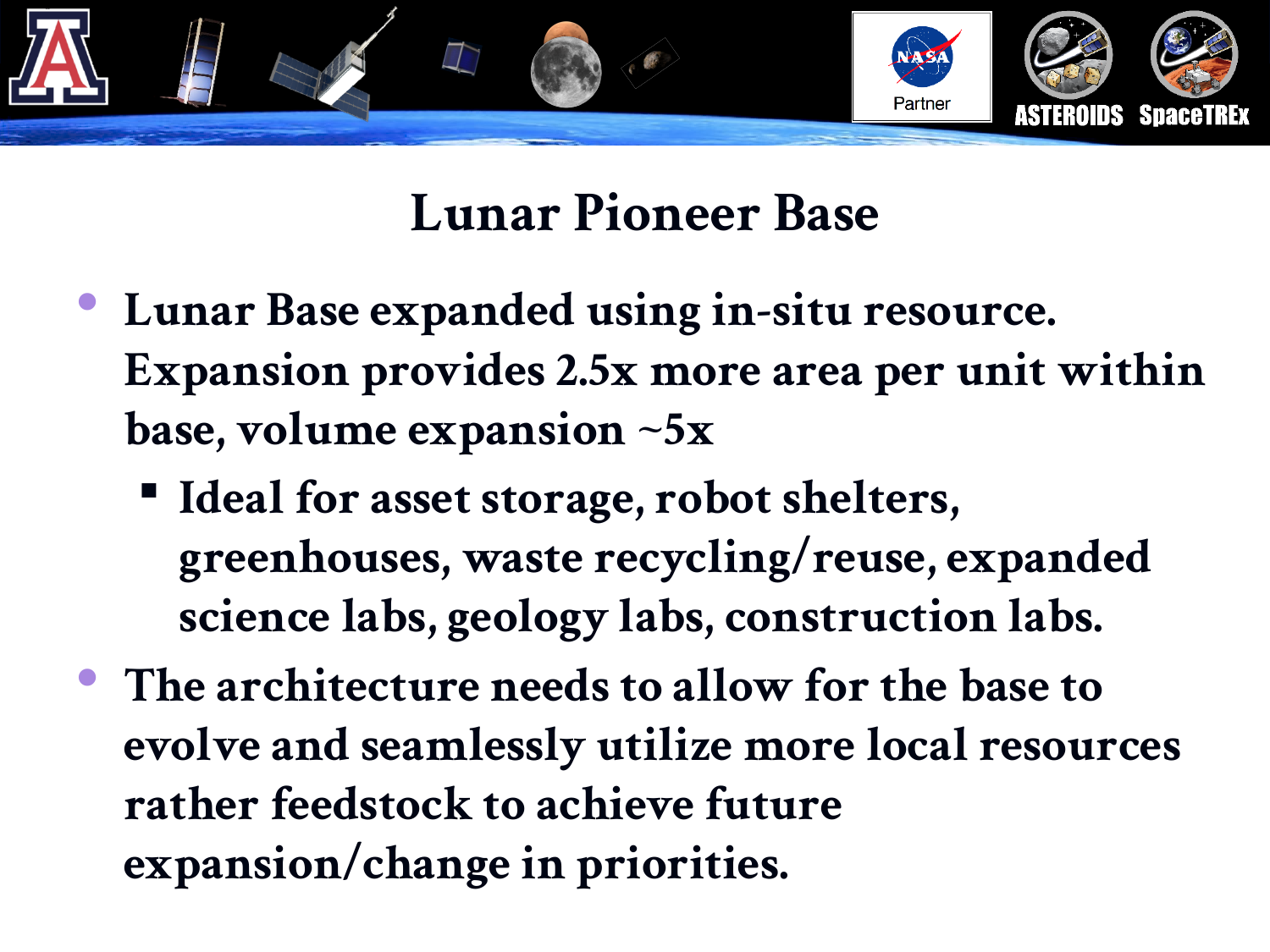

# Lunar Pioneer Base
Lunar Base expanded using in-situ resource. Expansion provides 2.5x more area per unit within base, volume expansion ~5x
Ideal for asset storage, robot shelters, greenhouses, waste recycling/reuse, expanded science labs, geology labs, construction labs.
The architecture needs to allow for the base to evolve and seamlessly utilize more local resources rather feedstock to achieve future expansion/change in priorities.